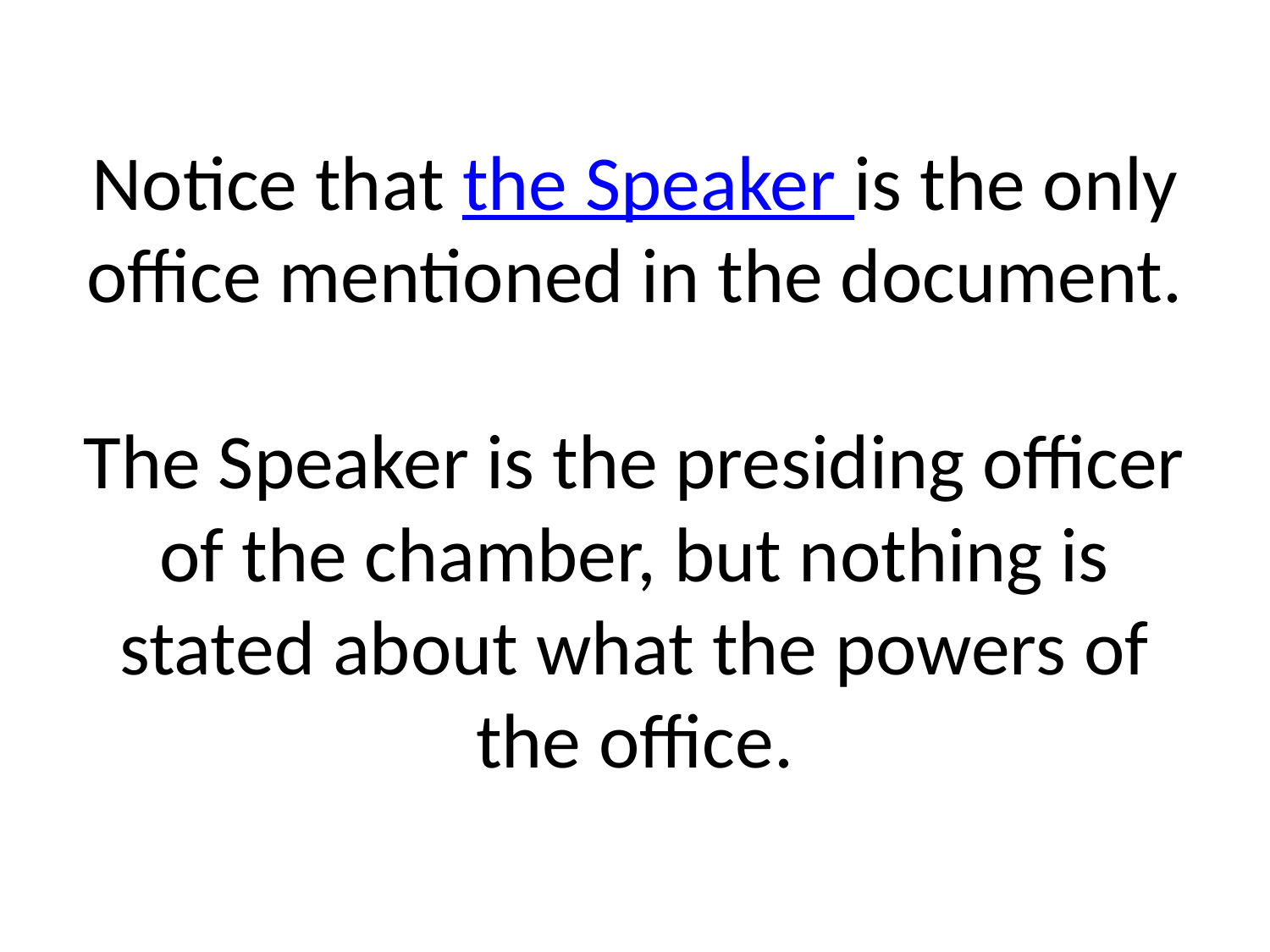

# Notice that the Speaker is the only office mentioned in the document. The Speaker is the presiding officer of the chamber, but nothing is stated about what the powers of the office.